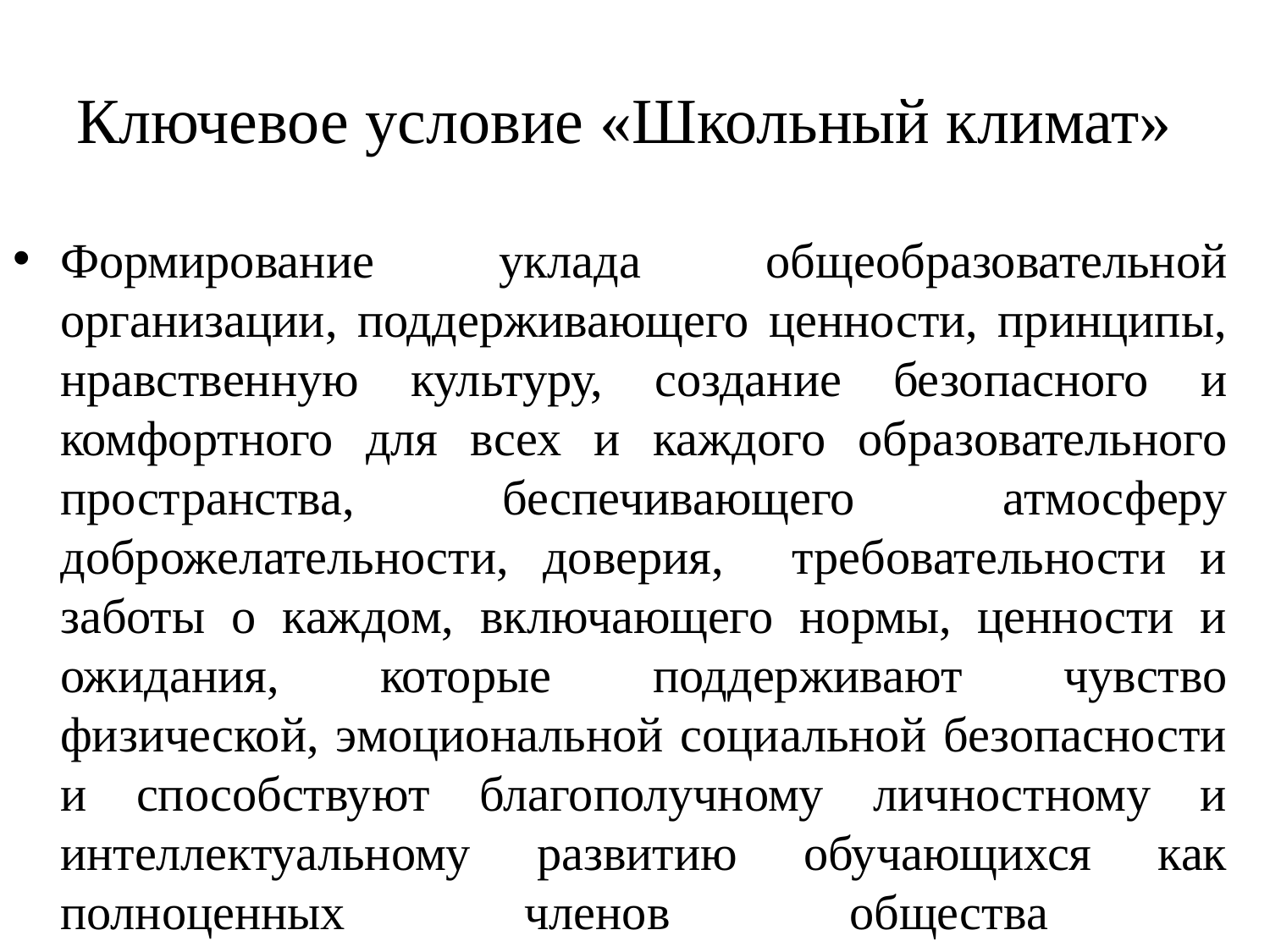

# Ключевое условие «Школьный климат»
Формирование уклада общеобразовательной организации, поддерживающего ценности, принципы, нравственную культуру, создание безопасного и комфортного для всех и каждого образовательного пространства, беспечивающего атмосферу доброжелательности, доверия,  требовательности и заботы о каждом, включающего нормы, ценности и ожидания, которые поддерживают чувство физической, эмоциональной социальной безопасности и способствуют благополучному личностному и интеллектуальному развитию обучающихся как полноценных членов общества